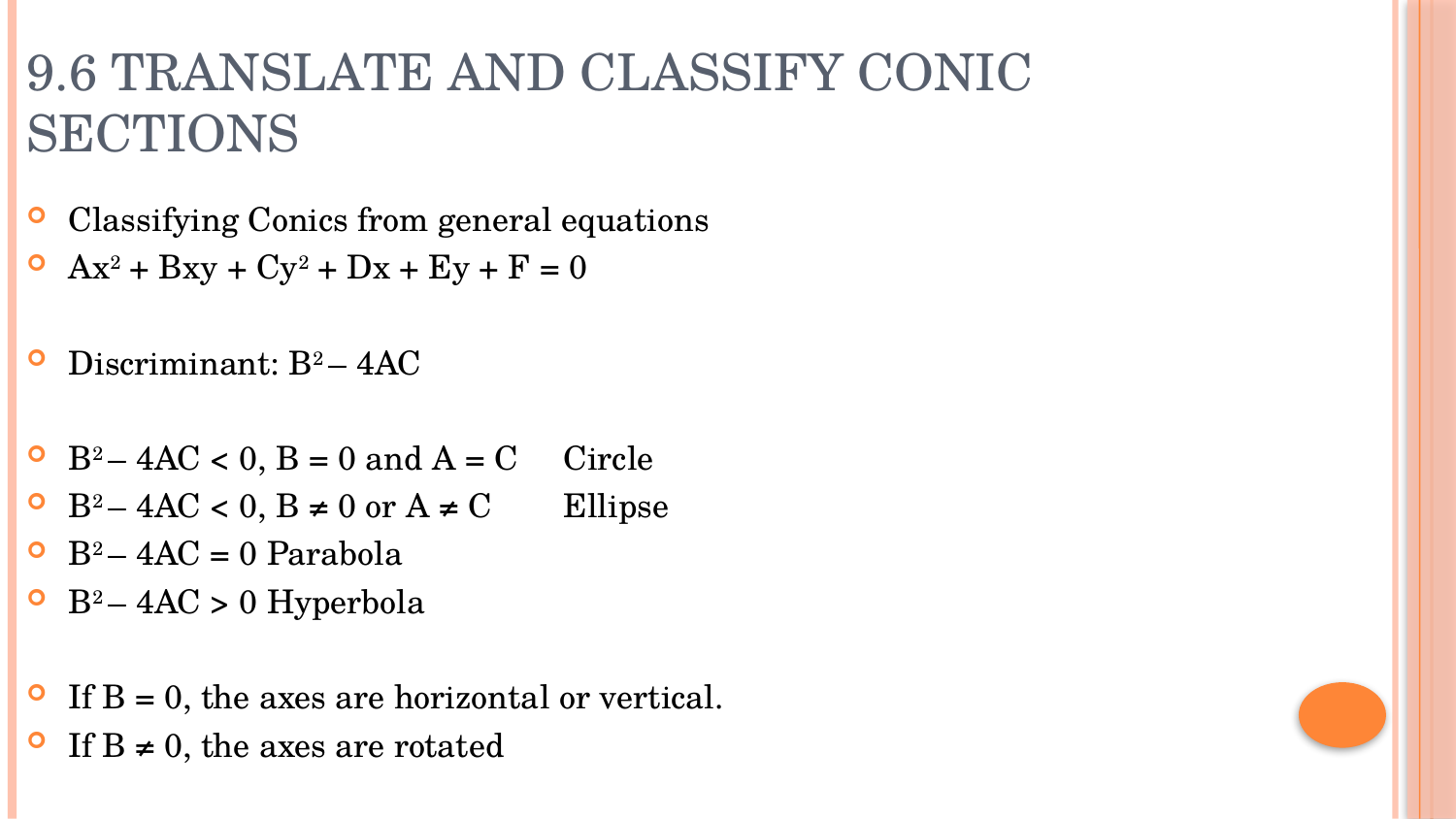

# 9.6 Translate and Classify Conic Sections
Classifying Conics from general equations
Ax2 + Bxy + Cy2 + Dx + Ey + F = 0

Discriminant: B2 – 4AC

B2 – 4AC < 0, B = 0 and A = C		Circle
B2 – 4AC < 0, B ≠ 0 or A ≠ C		Ellipse
B2 – 4AC = 0				Parabola
B2 – 4AC > 0				Hyperbola

If B = 0, the axes are horizontal or vertical.
If B ≠ 0, the axes are rotated